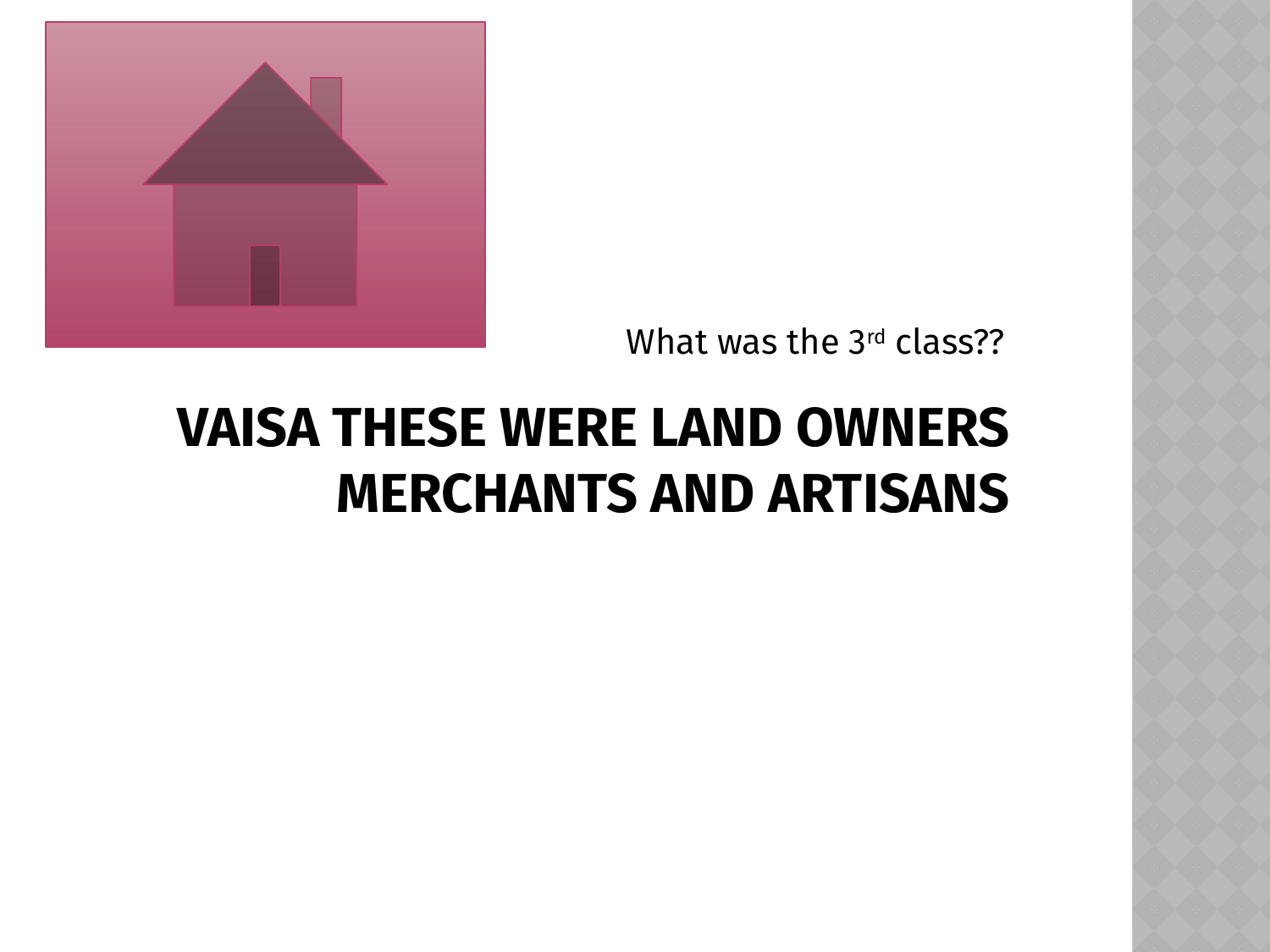

What was the 3rd class??
# Vaisa these were land owners merchants and artisans